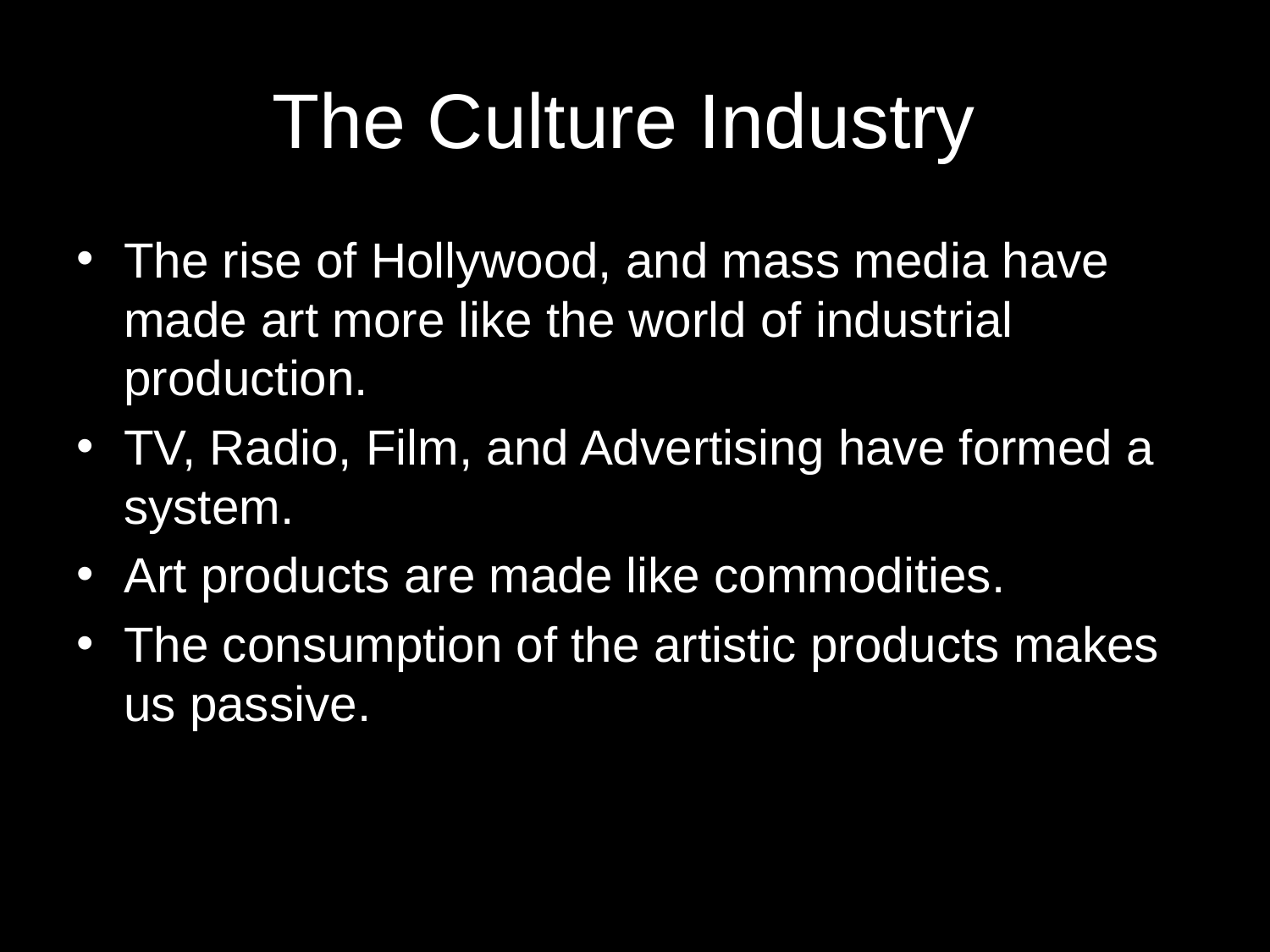

# The Culture Industry
The rise of Hollywood, and mass media have made art more like the world of industrial production.
TV, Radio, Film, and Advertising have formed a system.
Art products are made like commodities.
The consumption of the artistic products makes us passive.